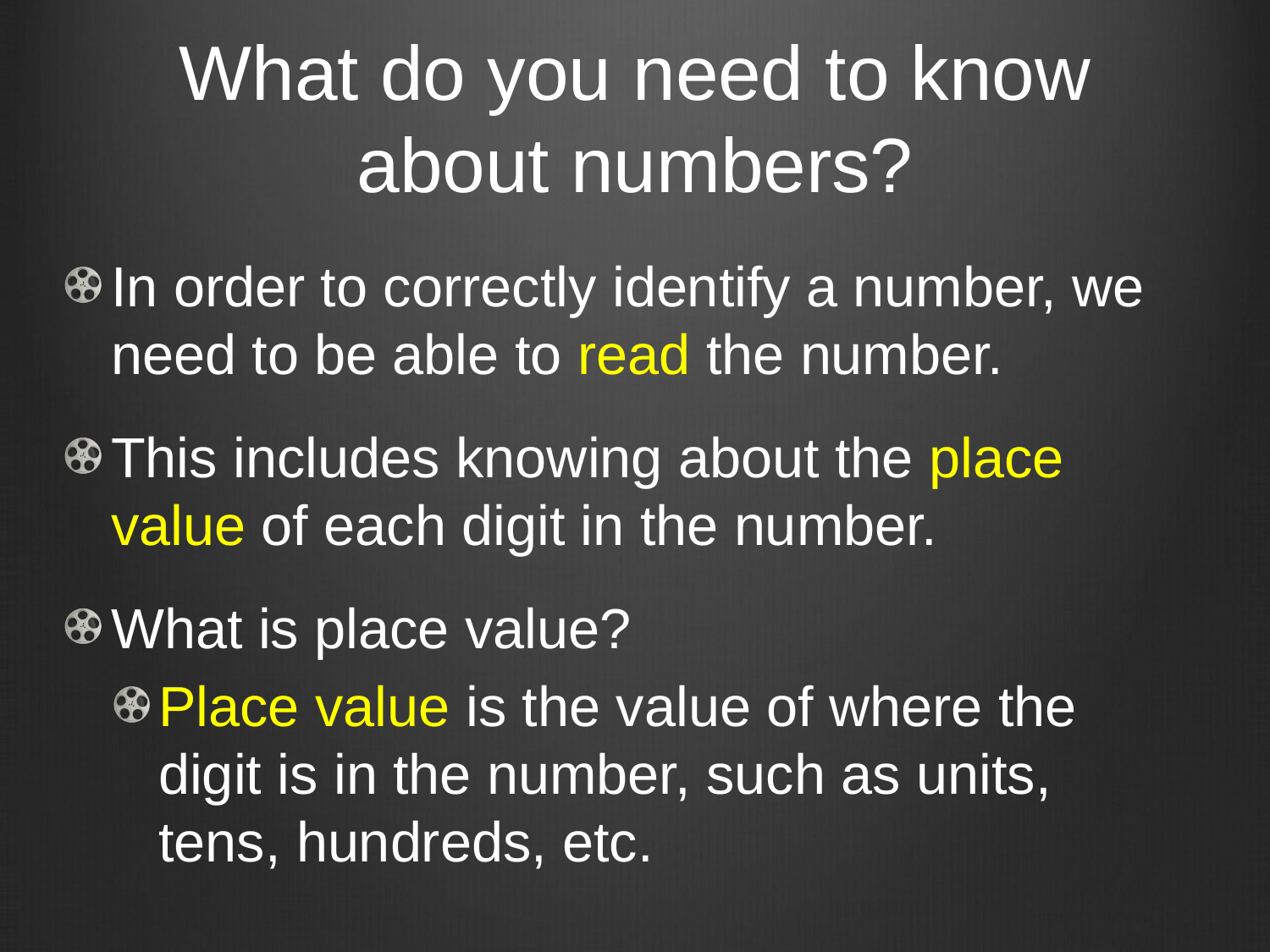

# What do you need to know about numbers?
In order to correctly identify a number, we need to be able to read the number.
This includes knowing about the place value of each digit in the number.
What is place value?
Place value is the value of where the digit is in the number, such as units, tens, hundreds, etc.